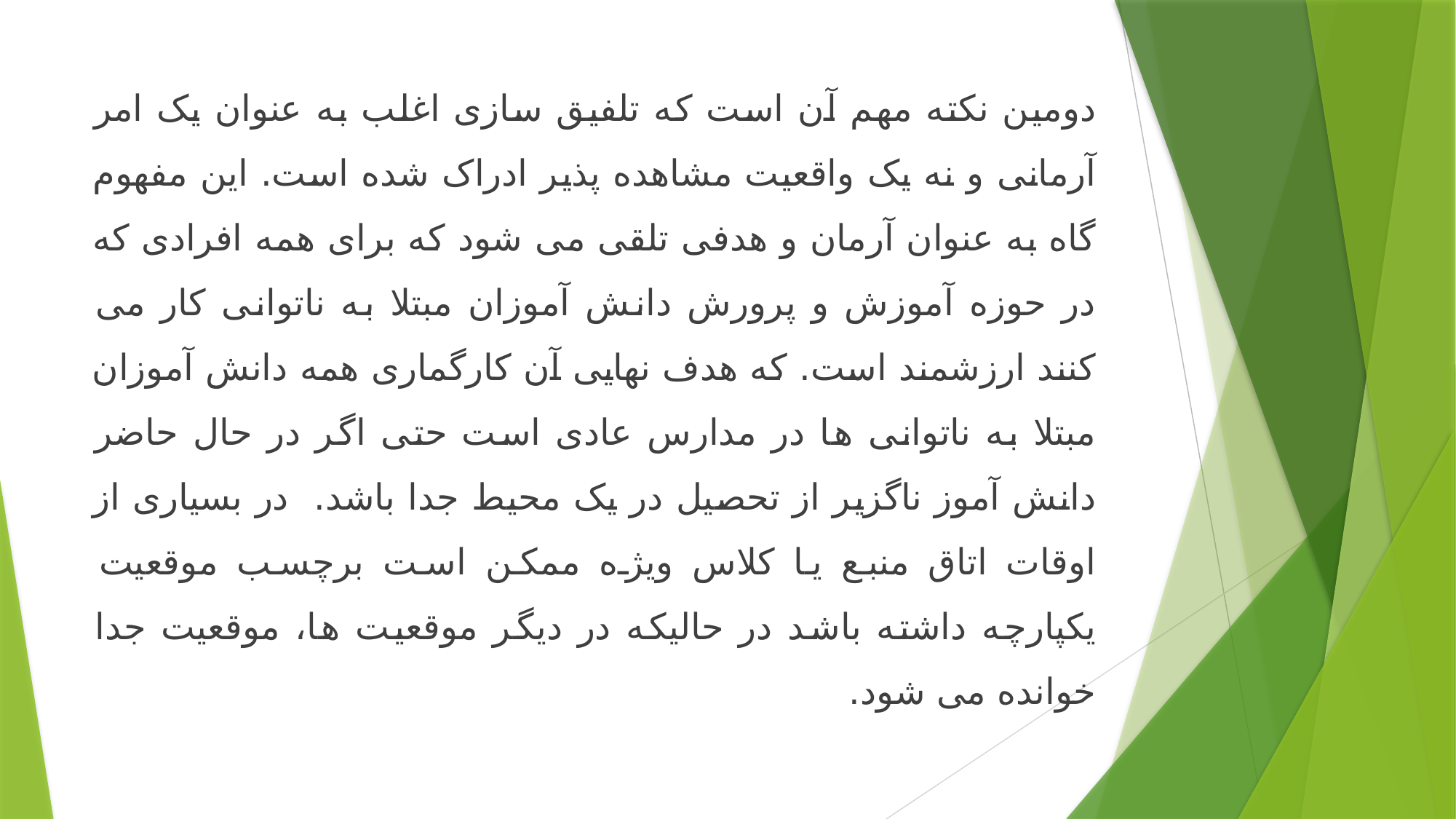

دومین نکته مهم آن است که تلفیق سازی اغلب به عنوان یک امر آرمانی و نه یک واقعیت مشاهده پذیر ادراک شده است. این مفهوم گاه به عنوان آرمان و هدفی تلقی می شود که برای همه افرادی که در حوزه آموزش و پرورش دانش آموزان مبتلا به ناتوانی کار می کنند ارزشمند است. که هدف نهایی آن کارگماری همه دانش آموزان مبتلا به ناتوانی ها در مدارس عادی است حتی اگر در حال حاضر دانش آموز ناگزیر از تحصیل در یک محیط جدا باشد.  در بسیاری از اوقات اتاق منبع یا کلاس ویژه ممکن است برچسب موقعیت یکپارچه داشته باشد در حالیکه در دیگر موقعیت ها، موقعیت جدا خوانده می شود.